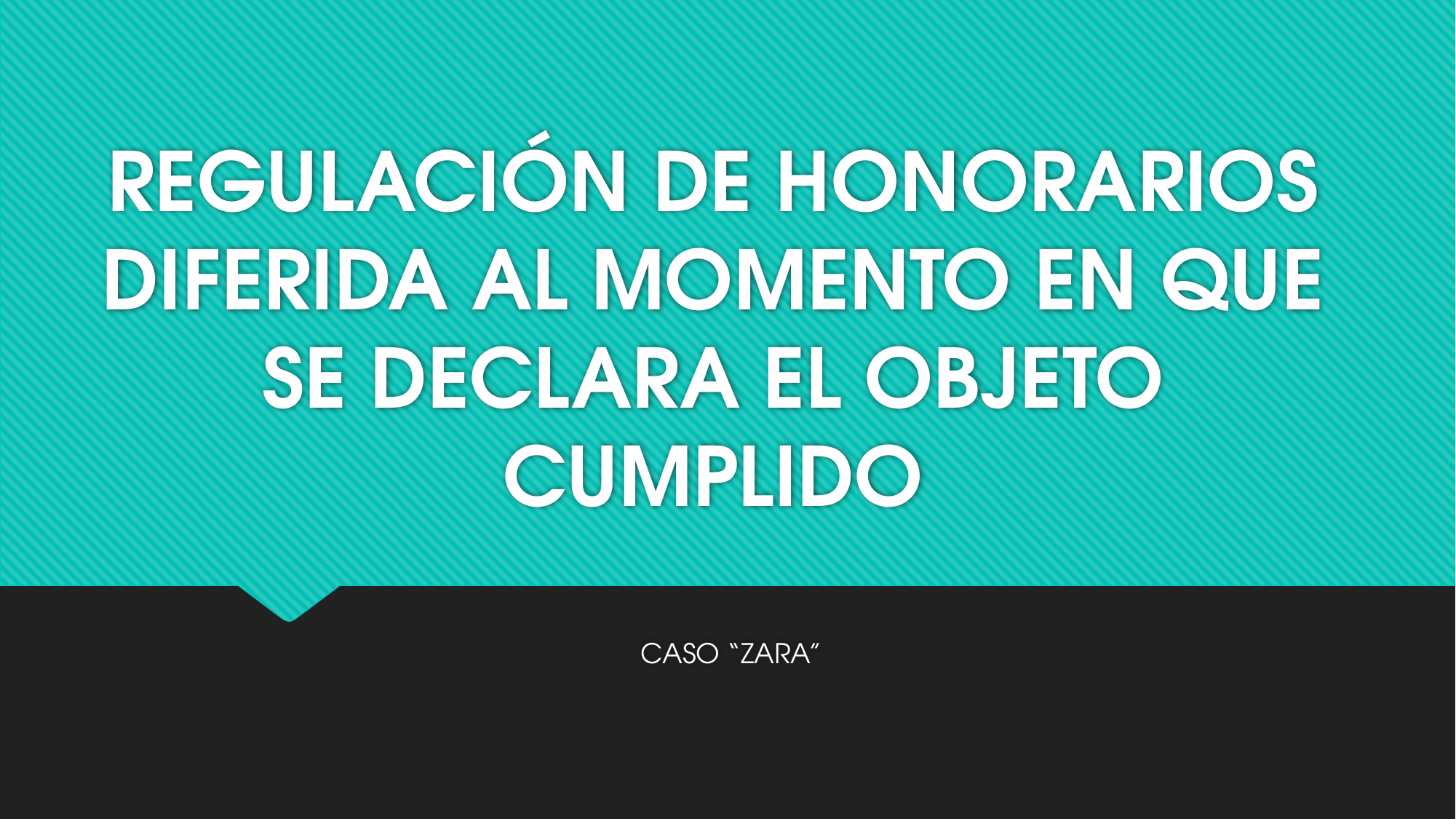

# REGULACIÓN DE HONORARIOS DIFERIDA AL MOMENTO EN QUE SE DECLARA EL OBJETO CUMPLIDO
 CASO “ZARA”